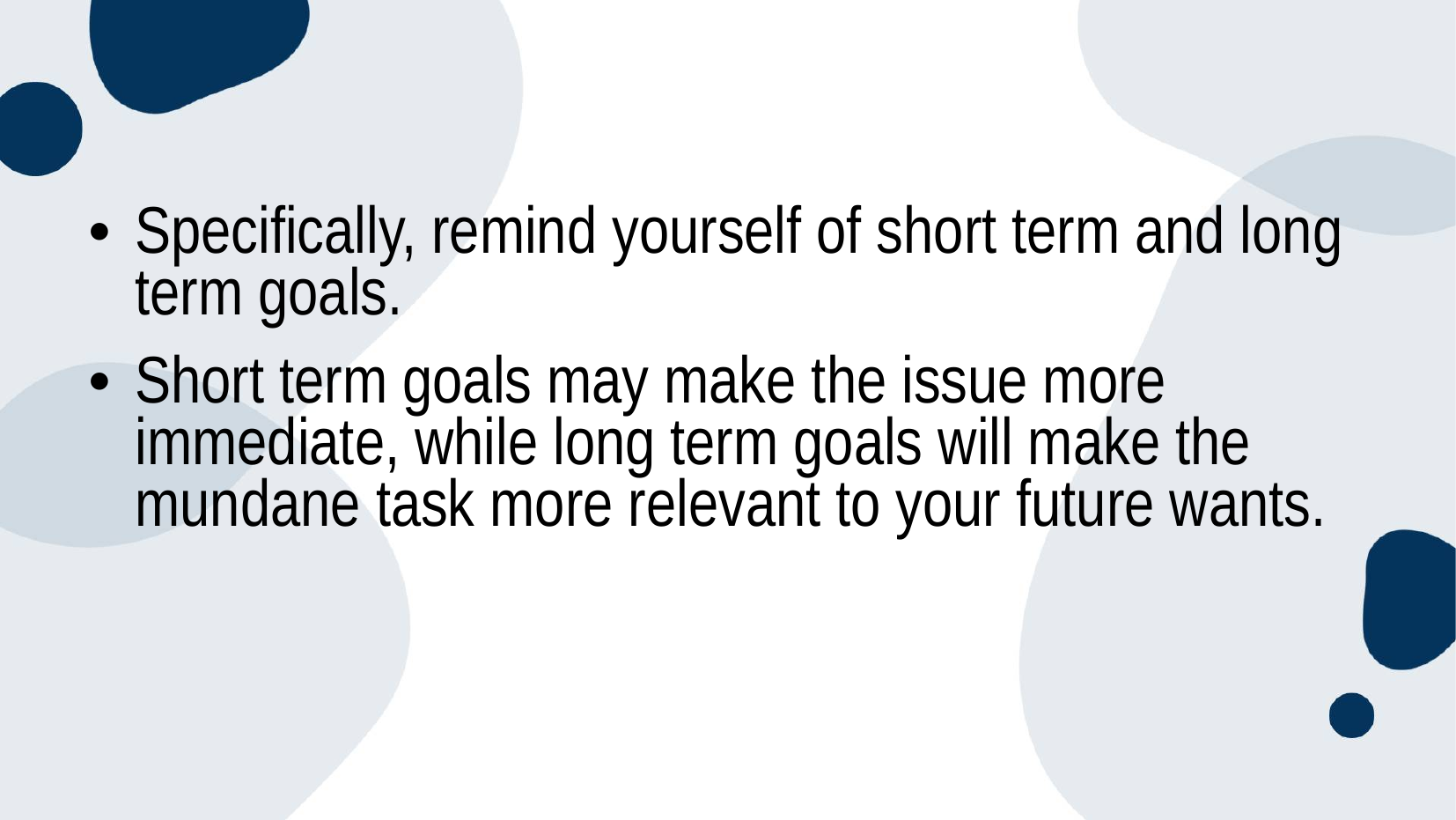

Specifically, remind yourself of short term and long term goals.
Short term goals may make the issue more immediate, while long term goals will make the mundane task more relevant to your future wants.